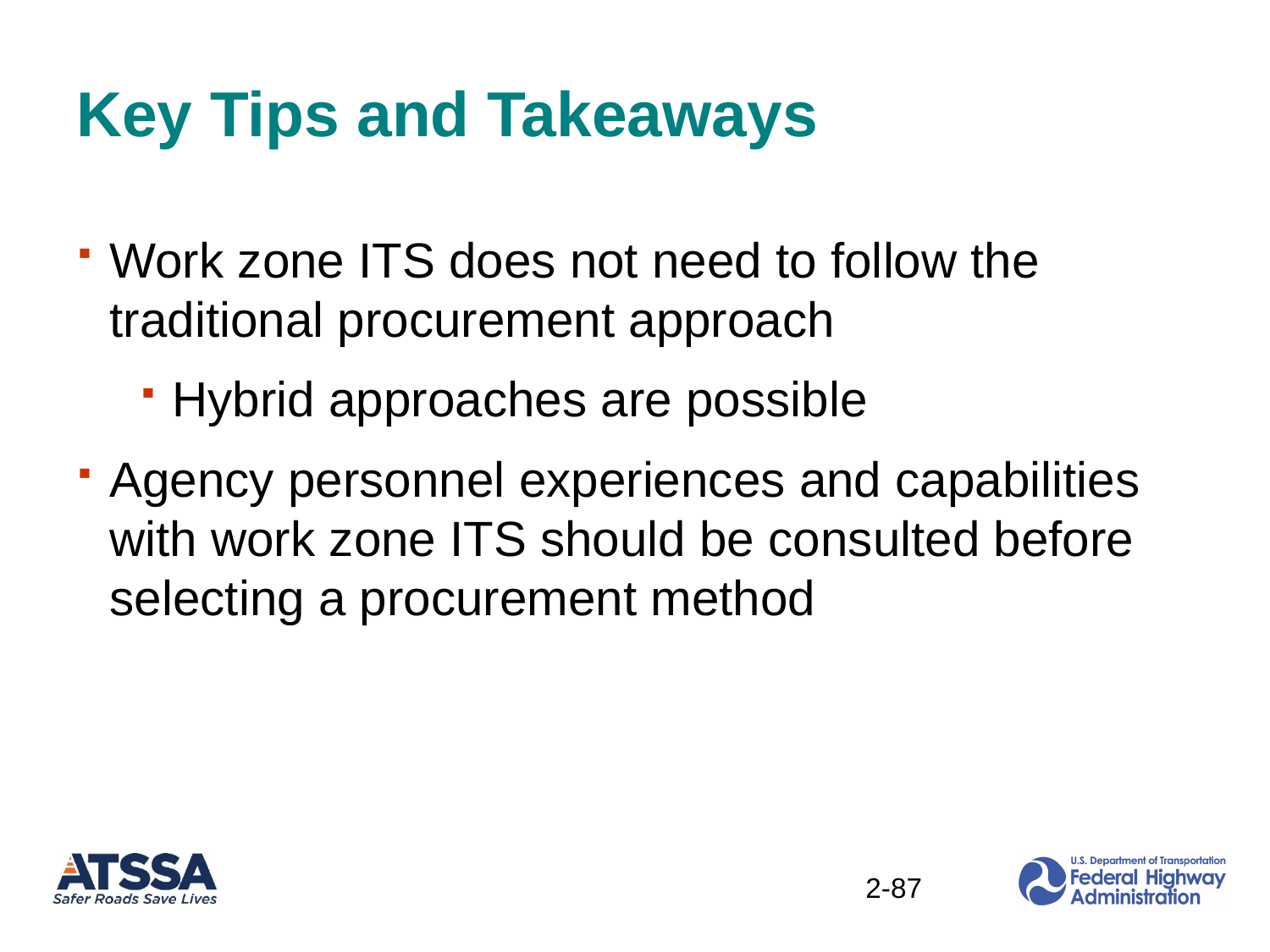

# Key Tips and Takeaways
Work zone ITS does not need to follow the traditional procurement approach
Hybrid approaches are possible
Agency personnel experiences and capabilities with work zone ITS should be consulted before selecting a procurement method